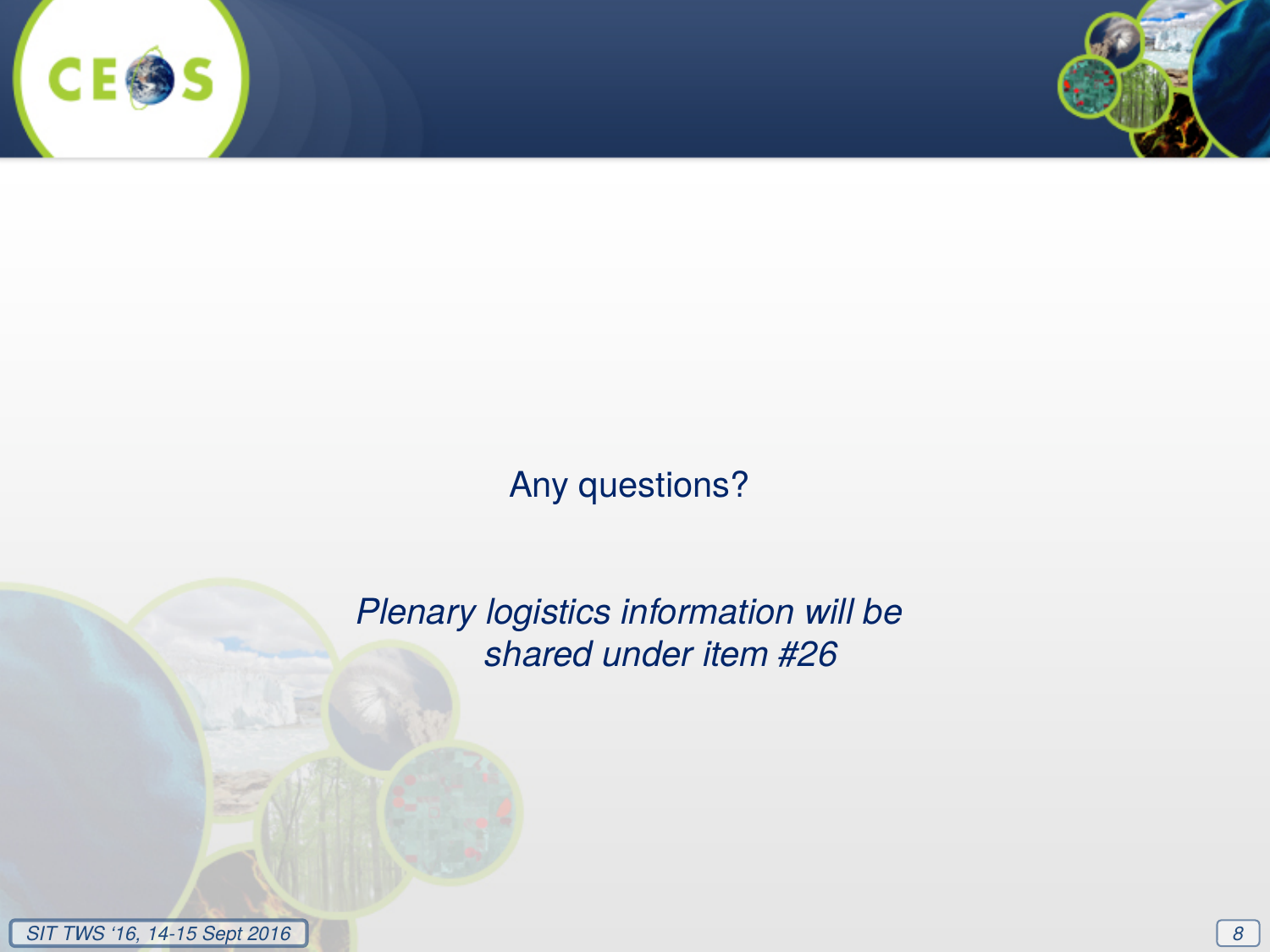

Any questions?

Plenary logistics information will be shared under item #26
8